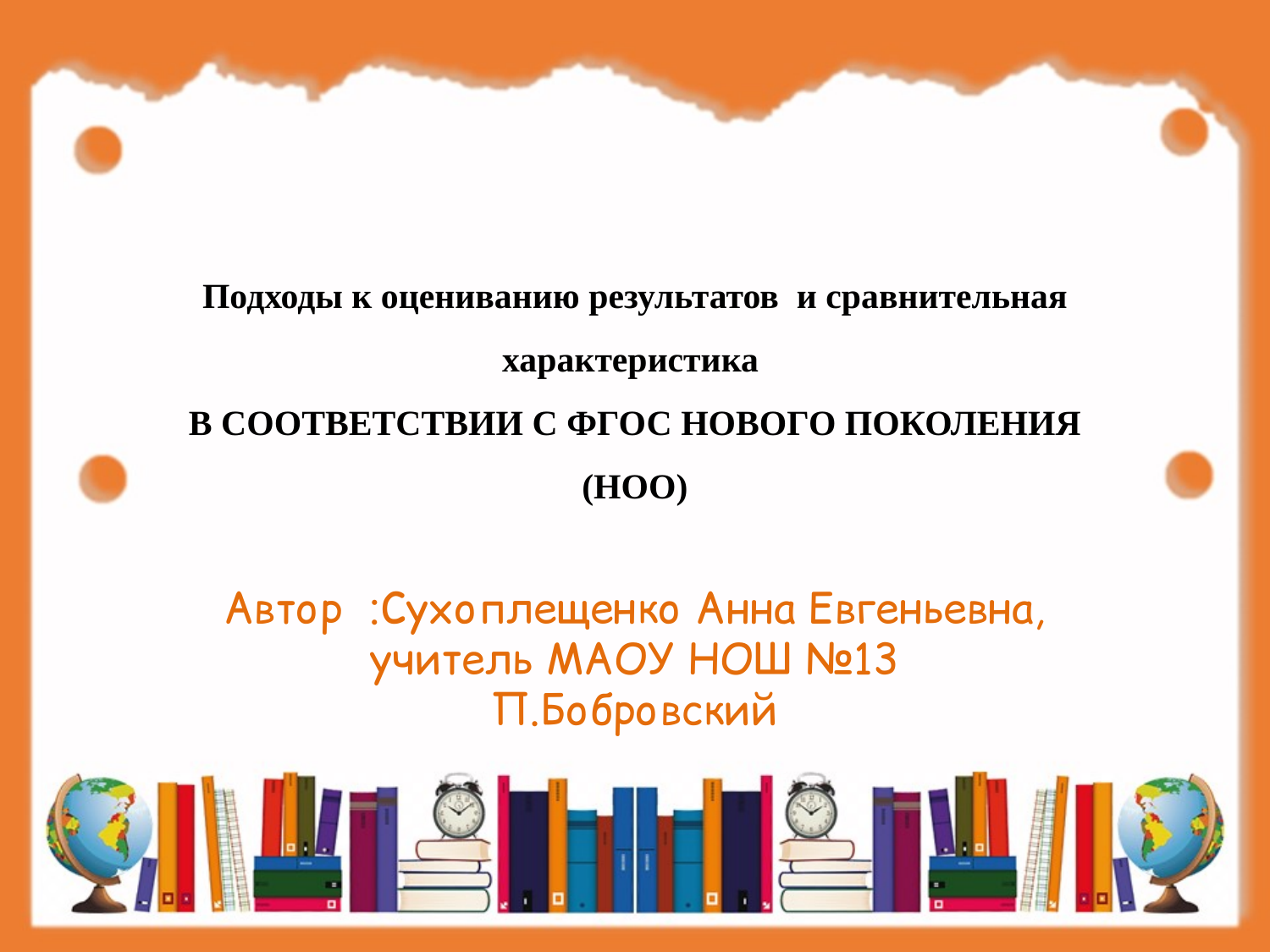

Подходы к оцениванию результатов  и сравнительная характеристика
В СООТВЕТСТВИИ С ФГОС НОВОГО ПОКОЛЕНИЯ (НОО)

Автор  :Сухоплещенко Анна Евгеньевна, учитель МАОУ НОШ №13
П.Бобровский